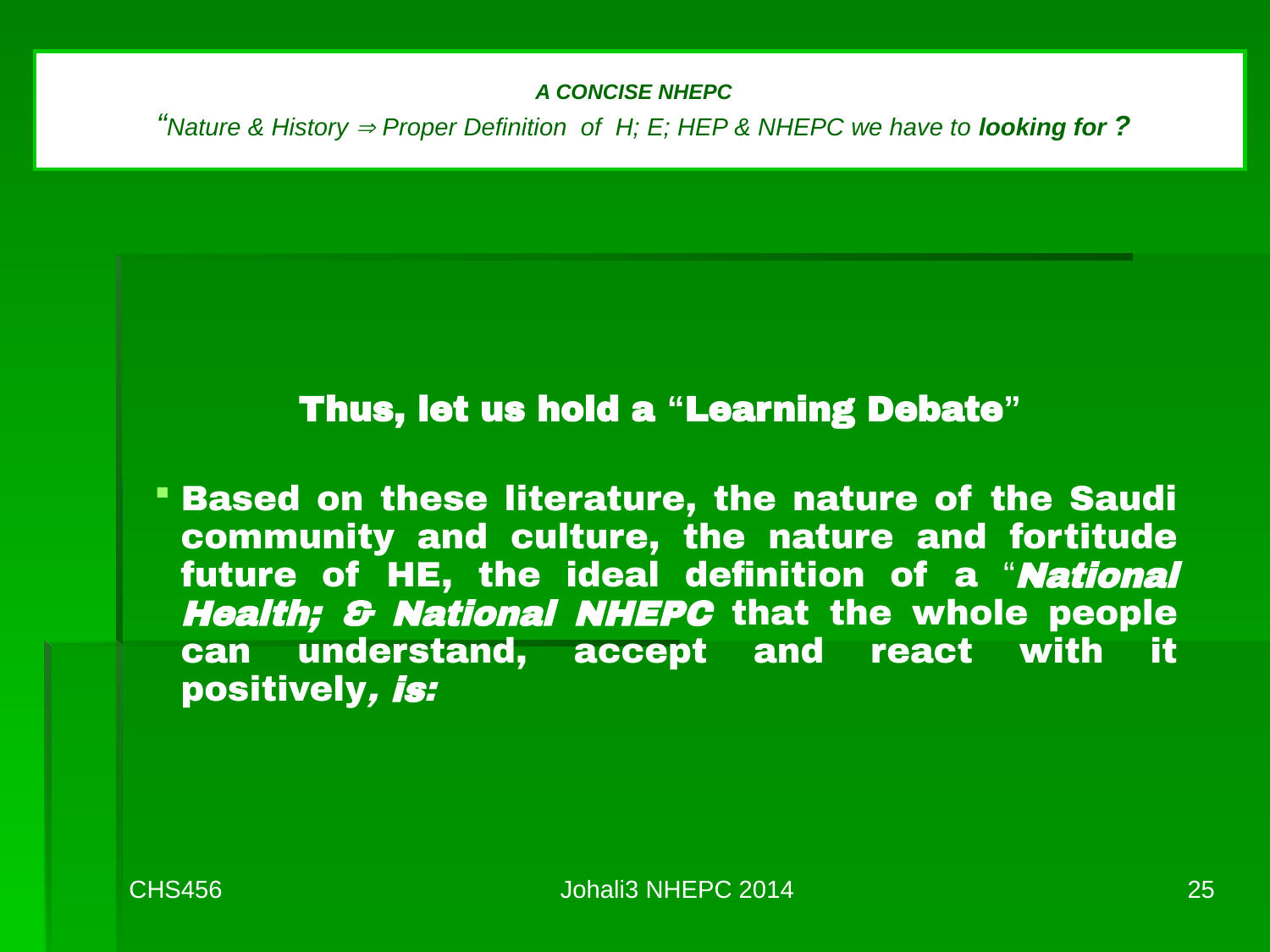

# A CONCISE NHEPC “Nature & History ⇒ Proper Definition  of  H; E; HEP & NHEPC we have to looking for ?

Thus, let us hold a “Learning Debate”

Based on these literature, the nature of the Saudi community and culture, the nature and fortitude future of HE, the ideal definition of a “National Health; & National NHEPC that the whole people can understand, accept and react with it positively, is:
CHS456
Johali3 NHEPC 2014
25